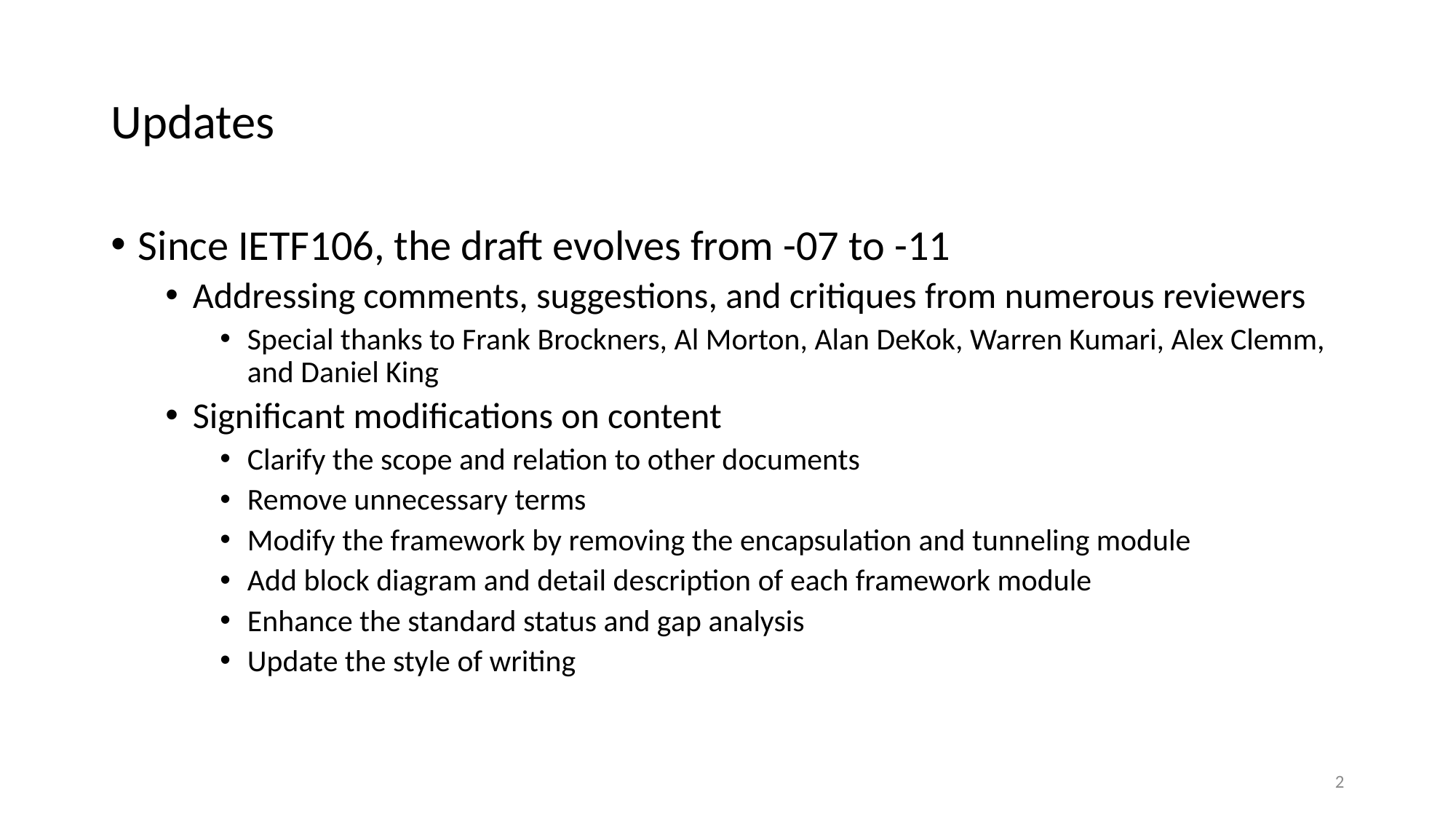

# Updates
Since IETF106, the draft evolves from -07 to -11
Addressing comments, suggestions, and critiques from numerous reviewers
Special thanks to Frank Brockners, Al Morton, Alan DeKok, Warren Kumari, Alex Clemm, and Daniel King
Significant modifications on content
Clarify the scope and relation to other documents
Remove unnecessary terms
Modify the framework by removing the encapsulation and tunneling module
Add block diagram and detail description of each framework module
Enhance the standard status and gap analysis
Update the style of writing
2